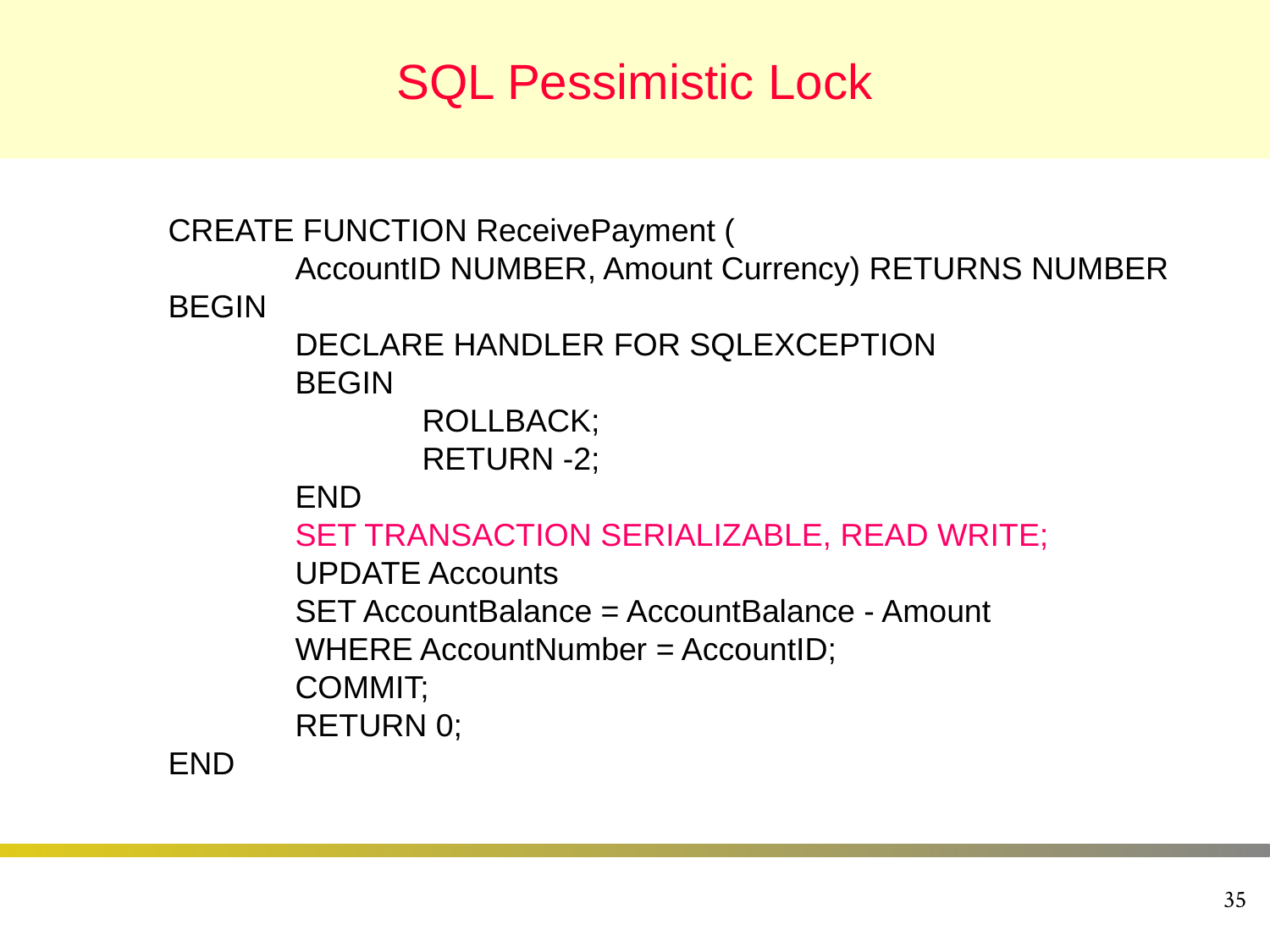

# SQL Pessimistic Lock
CREATE FUNCTION ReceivePayment (
	AccountID NUMBER, Amount Currency) RETURNS NUMBER
BEGIN
	DECLARE HANDLER FOR SQLEXCEPTION
	BEGIN
		ROLLBACK;
		RETURN -2;
	END
	SET TRANSACTION SERIALIZABLE, READ WRITE;
	UPDATE Accounts
	SET AccountBalance = AccountBalance - Amount
	WHERE AccountNumber = AccountID;
	COMMIT;
	RETURN 0;
END
35